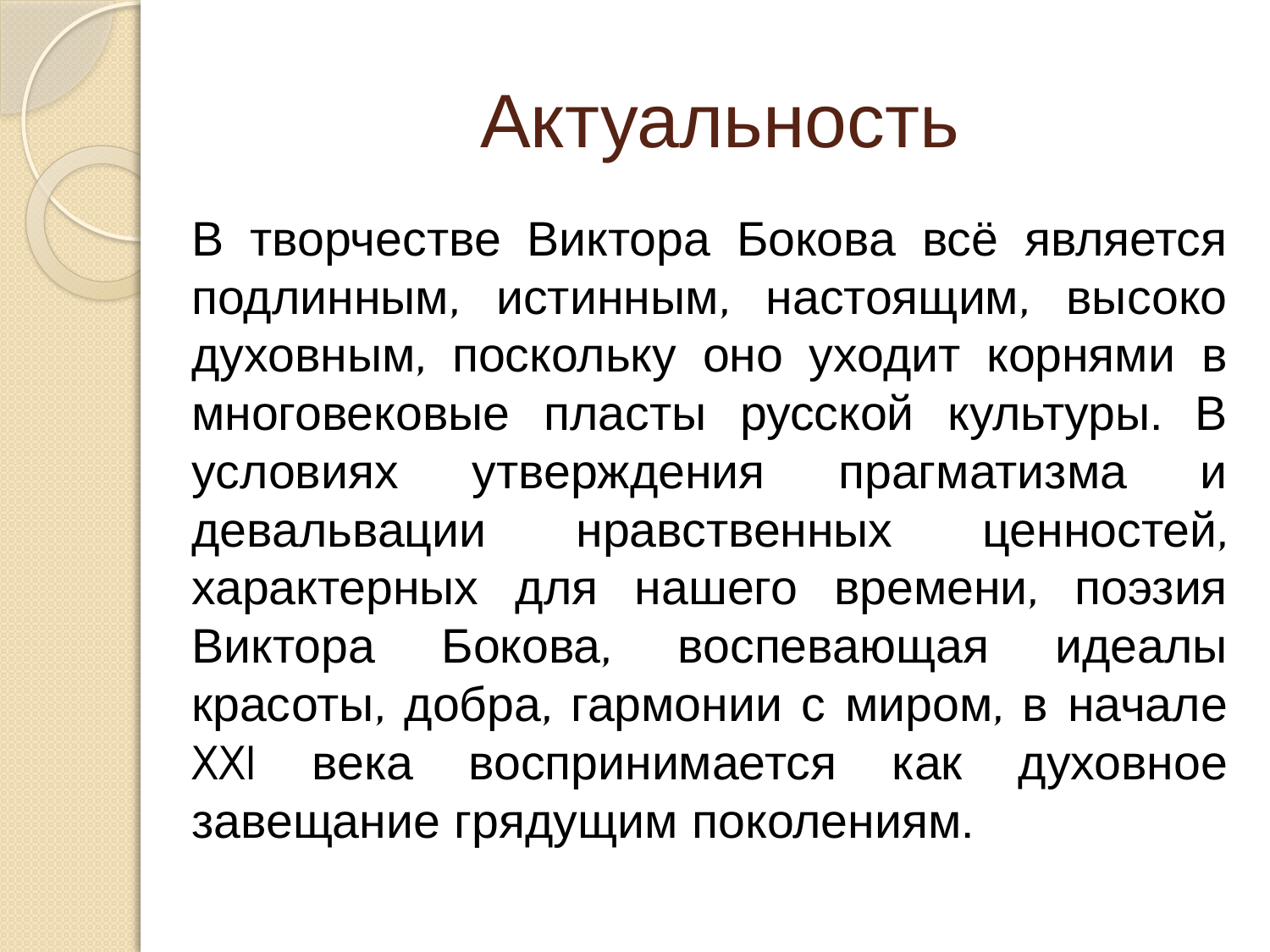

# Актуальность
В творчестве Виктора Бокова всё является подлинным, истинным, настоящим, высоко духовным, поскольку оно уходит корнями в многовековые пласты русской культуры. В условиях утверждения прагматизма и девальвации нравственных ценностей, характерных для нашего времени, поэзия Виктора Бокова, воспевающая идеалы красоты, добра, гармонии с миром, в начале XXI века воспринимается как духовное завещание грядущим поколениям.